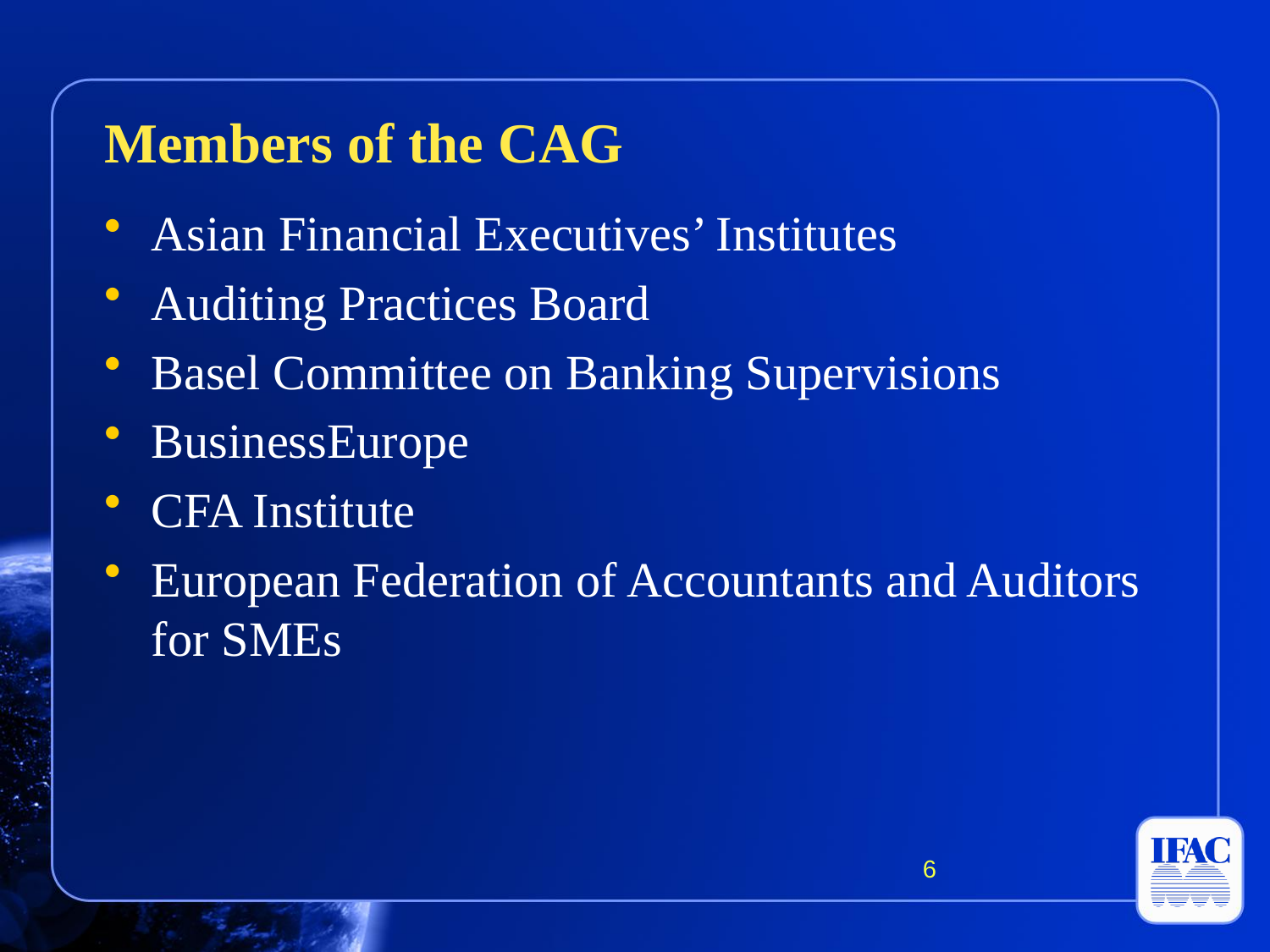

#
Members of the CAG
Asian Financial Executives’ Institutes
Auditing Practices Board
Basel Committee on Banking Supervisions
BusinessEurope
CFA Institute
European Federation of Accountants and Auditors for SMEs

6